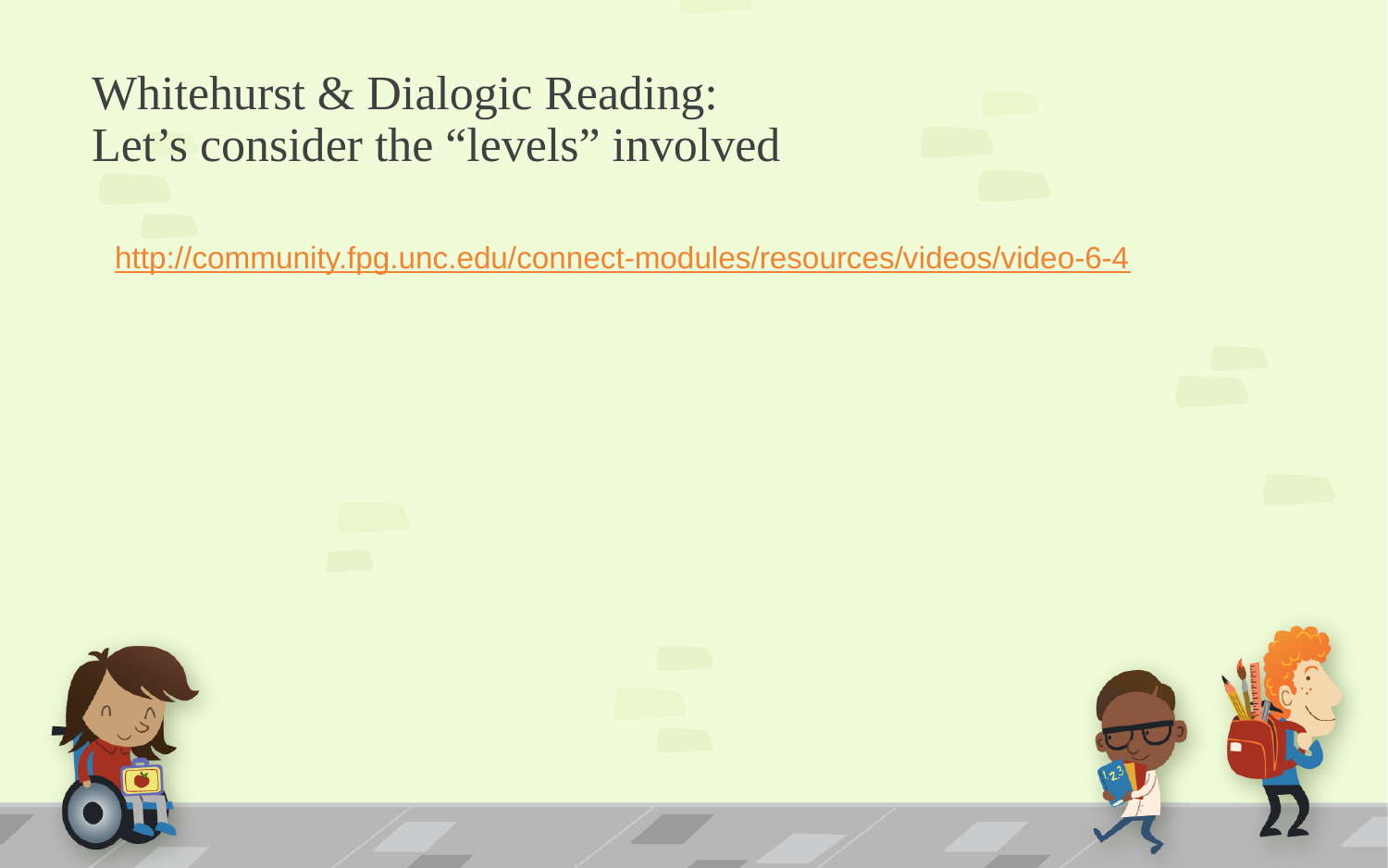

# Whitehurst & Dialogic Reading: Let’s consider the “levels” involved
http://community.fpg.unc.edu/connect-modules/resources/videos/video-6-4